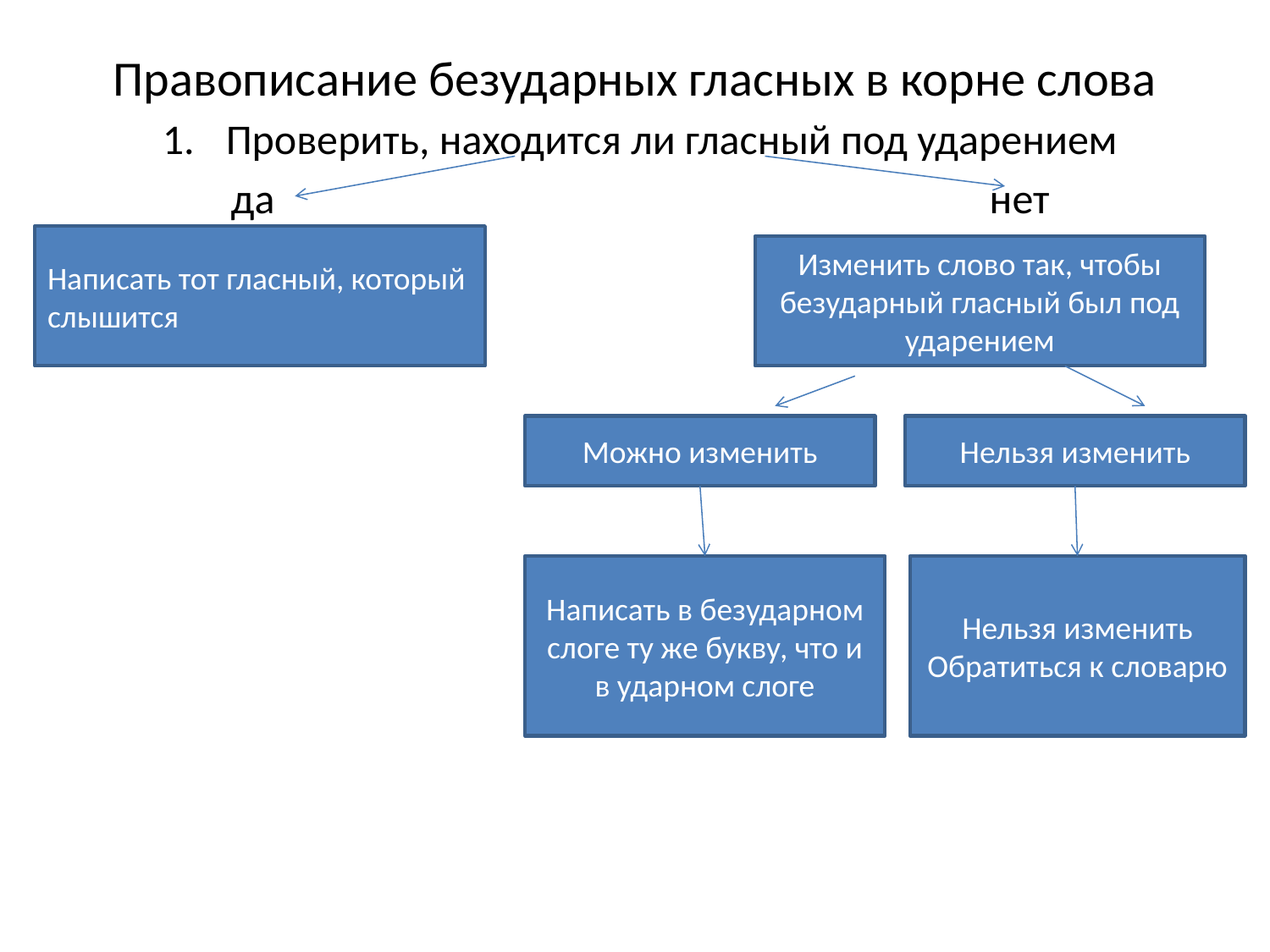

# Правописание безударных гласных в корне слова
Проверить, находится ли гласный под ударением
да                                                                           нет
Написать тот гласный, который слышится
Изменить слово так, чтобы безударный гласный был под ударением
Можно изменить
Нельзя изменить
Написать в безударном слоге ту же букву, что и в ударном слоге
Нельзя изменить
Обратиться к словарю